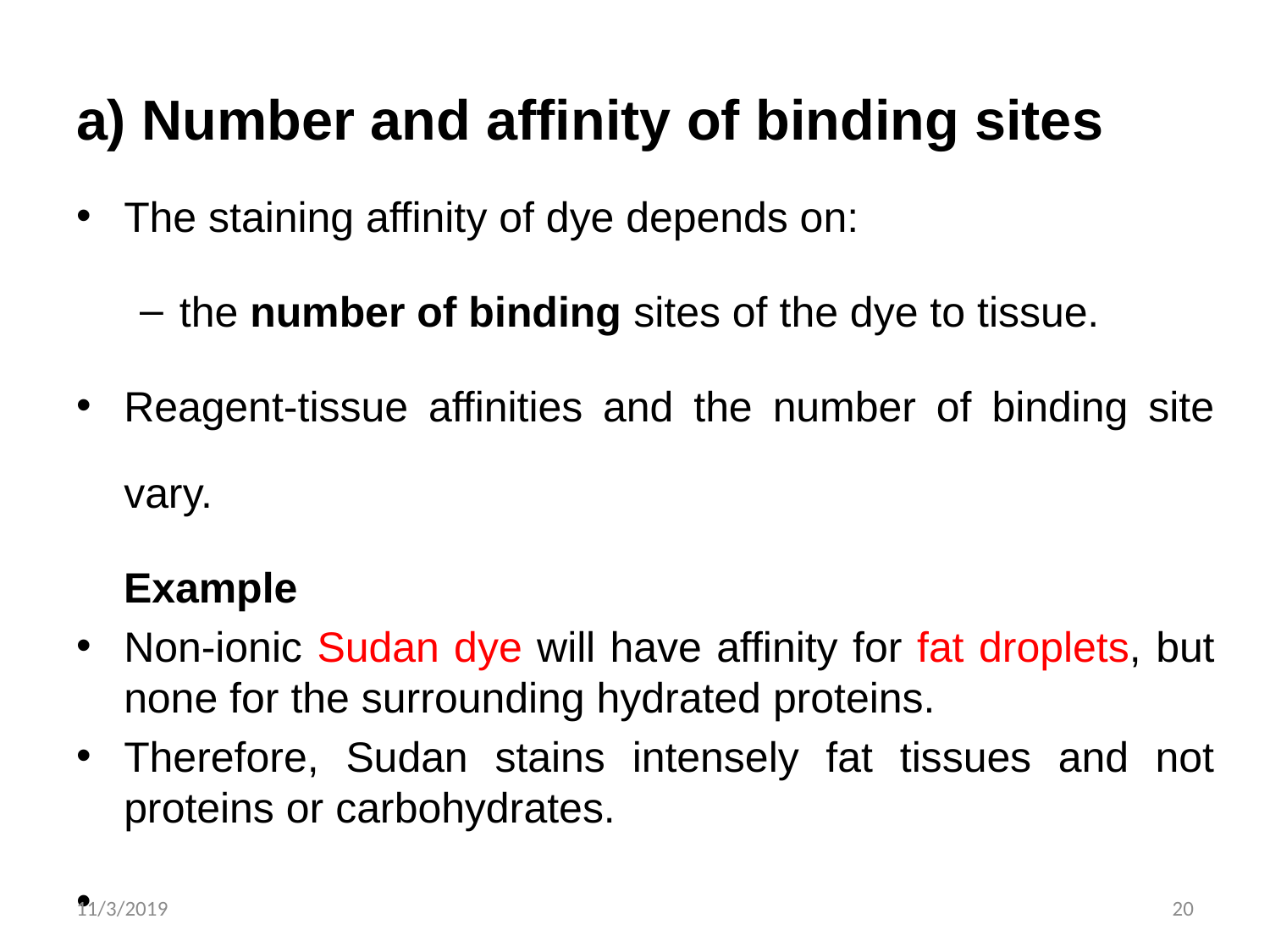

# a) Number and affinity of binding sites
The staining affinity of dye depends on:
the number of binding sites of the dye to tissue.
Reagent-tissue affinities and the number of binding site vary.
    Example
Non-ionic Sudan dye will have affinity for fat droplets, but none for the surrounding hydrated proteins.
Therefore, Sudan stains intensely fat tissues and not proteins or carbohydrates.

11/3/2019
20